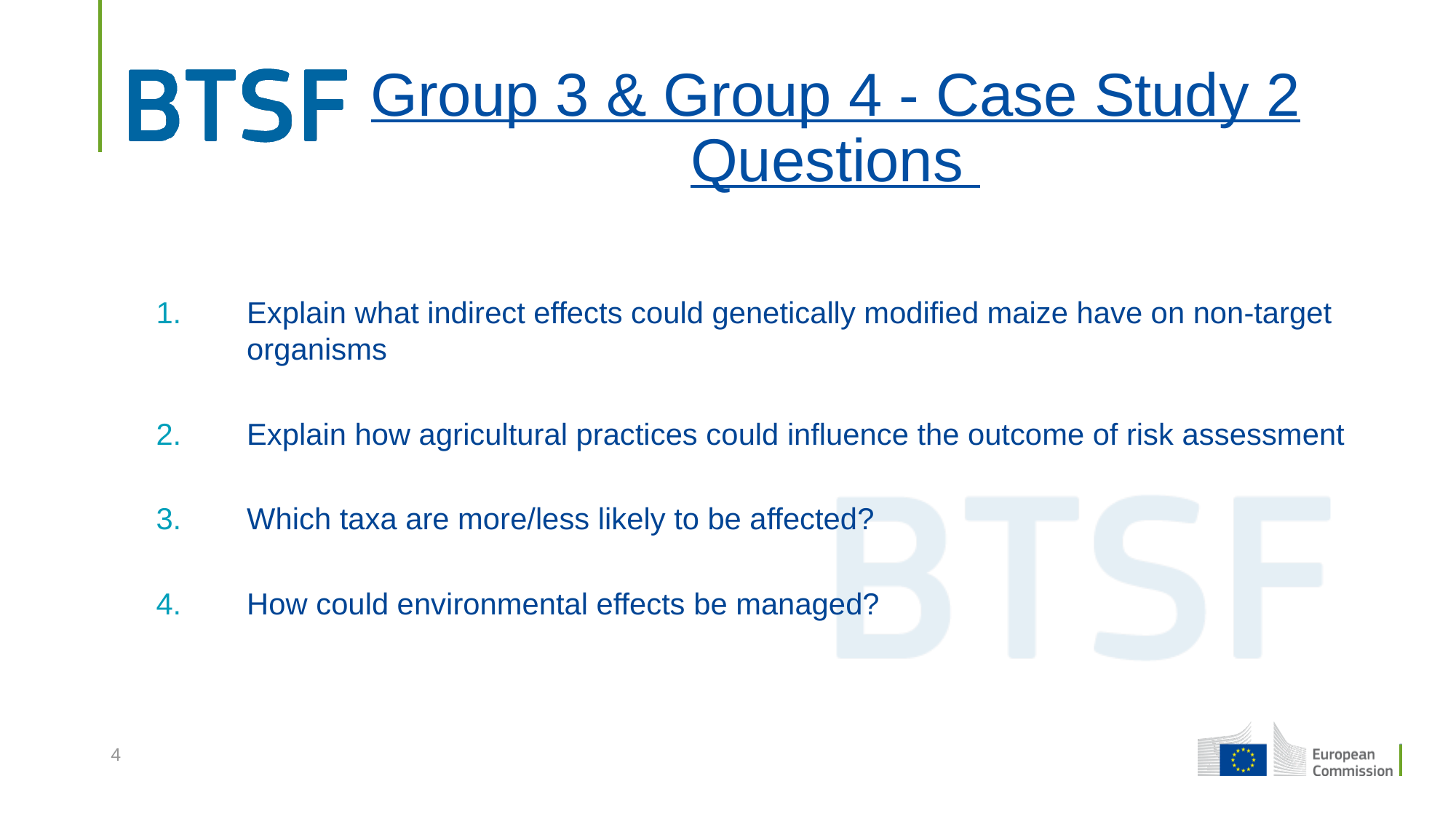

# Group 3 & Group 4 - Case Study 2 Questions

Explain what indirect effects could genetically modified maize have on non-target organisms

Explain how agricultural practices could influence the outcome of risk assessment

Which taxa are more/less likely to be affected?

How could environmental effects be managed?

4